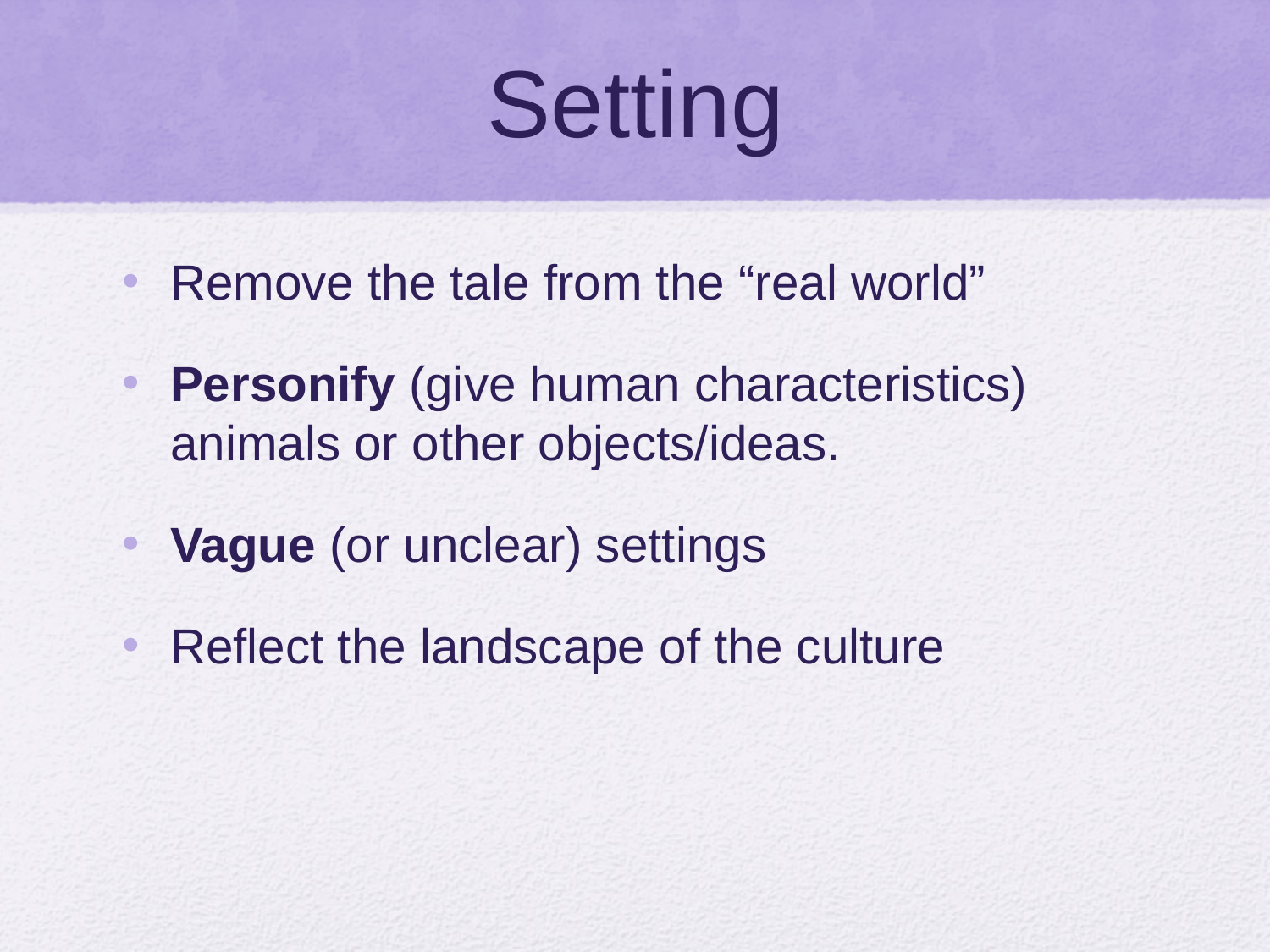

# Setting
Remove the tale from the “real world”
Personify (give human characteristics)  animals or other objects/ideas.
Vague (or unclear) settings
Reflect the landscape of the culture